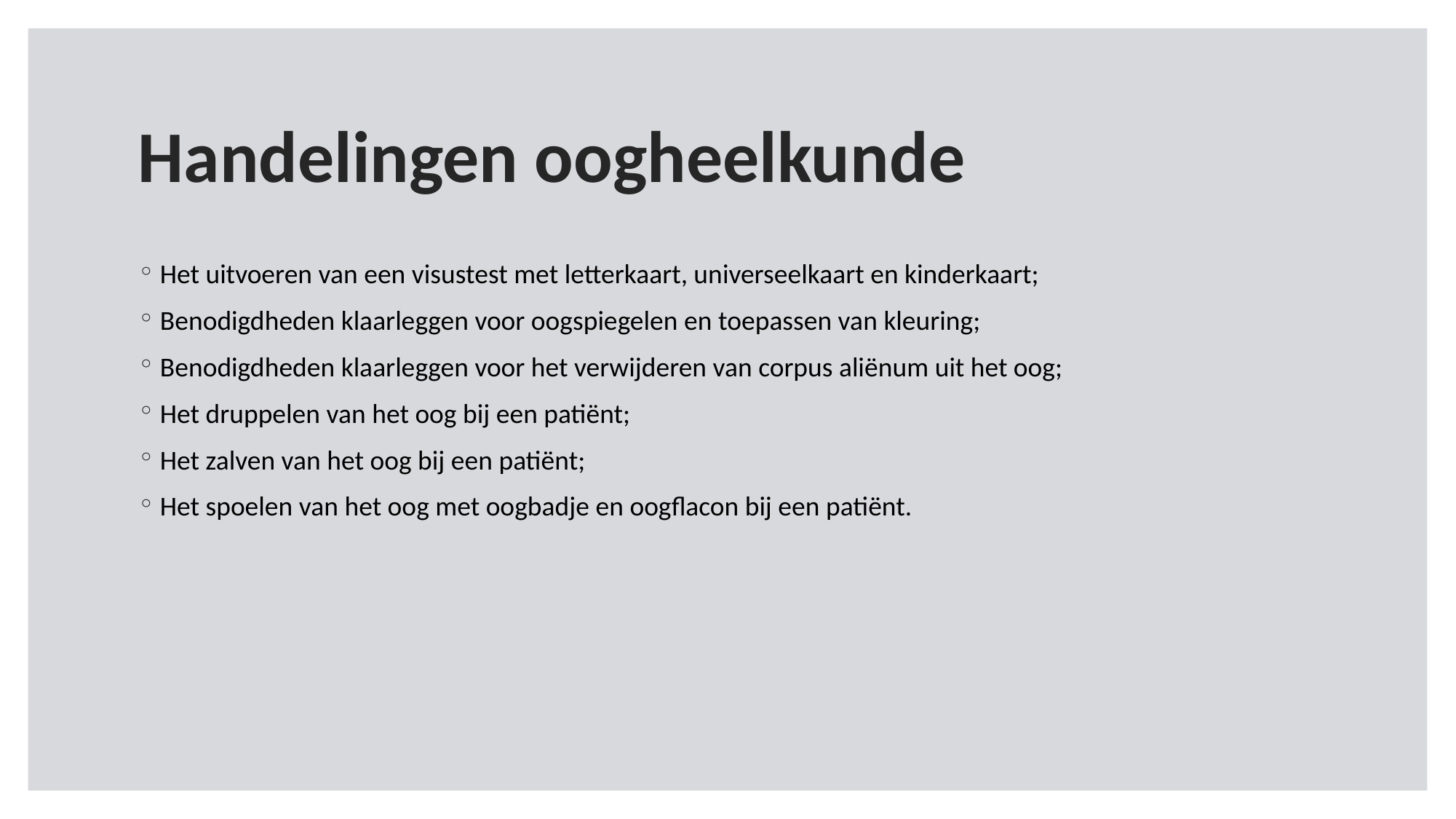

# Handelingen oogheelkunde
Het uitvoeren van een visustest met letterkaart, universeelkaart en kinderkaart;
Benodigdheden klaarleggen voor oogspiegelen en toepassen van kleuring;
Benodigdheden klaarleggen voor het verwijderen van corpus aliënum uit het oog;
Het druppelen van het oog bij een patiënt;
Het zalven van het oog bij een patiënt;
Het spoelen van het oog met oogbadje en oogflacon bij een patiënt.